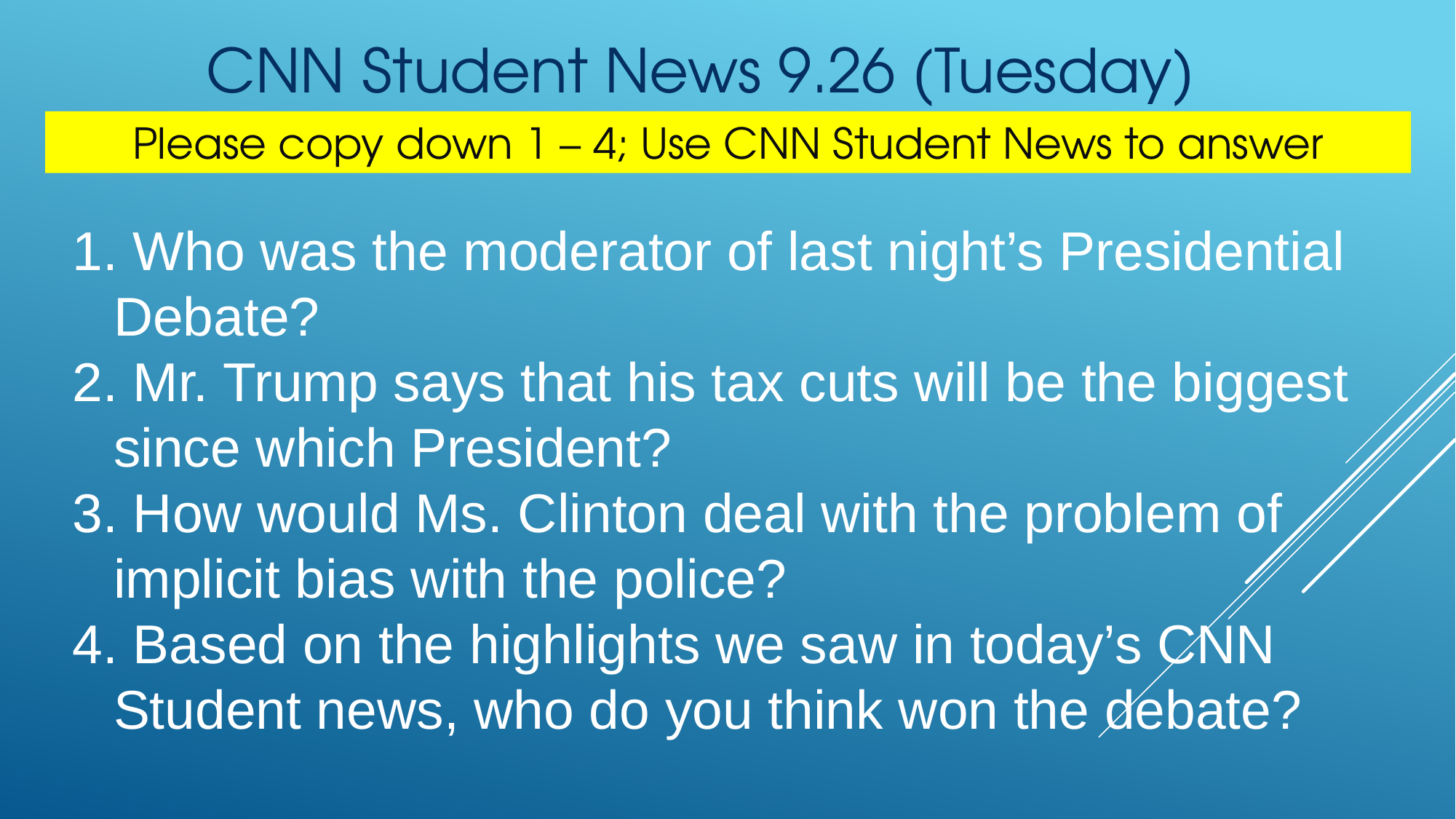

CNN Student News 9.26 (Tuesday)
Please copy down 1 – 4; Use CNN Student News to answer

 Who was the moderator of last night’s Presidential Debate?
 Mr. Trump says that his tax cuts will be the biggest since which President?
 How would Ms. Clinton deal with the problem of implicit bias with the police?
 Based on the highlights we saw in today’s CNN Student news, who do you think won the debate?